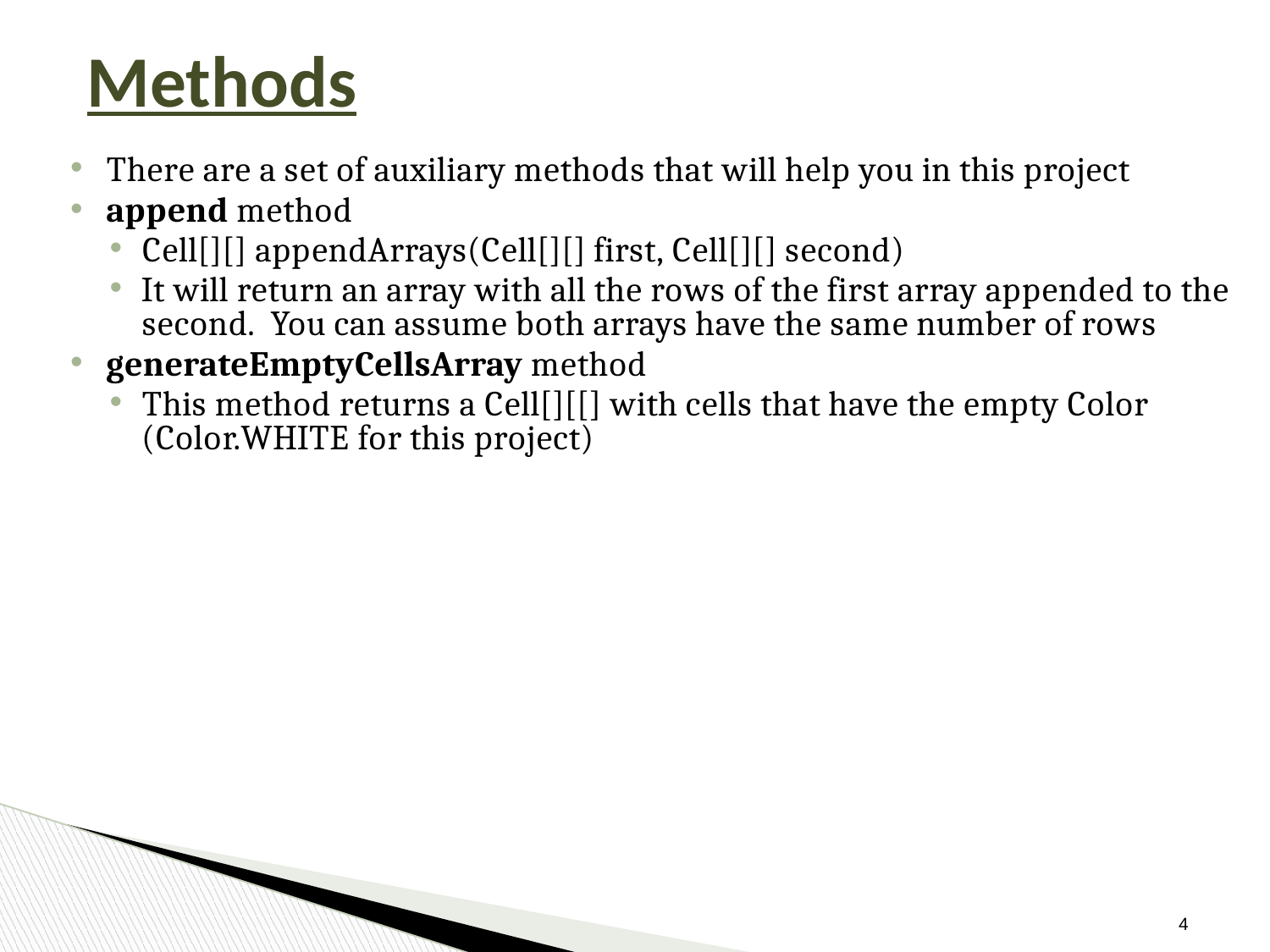

# Methods
There are a set of auxiliary methods that will help you in this project
append method
Cell[][] appendArrays(Cell[][] first, Cell[][] second)
It will return an array with all the rows of the first array appended to the second.  You can assume both arrays have the same number of rows
generateEmptyCellsArray method
This method returns a Cell[][[] with cells that have the empty Color (Color.WHITE for this project)

4